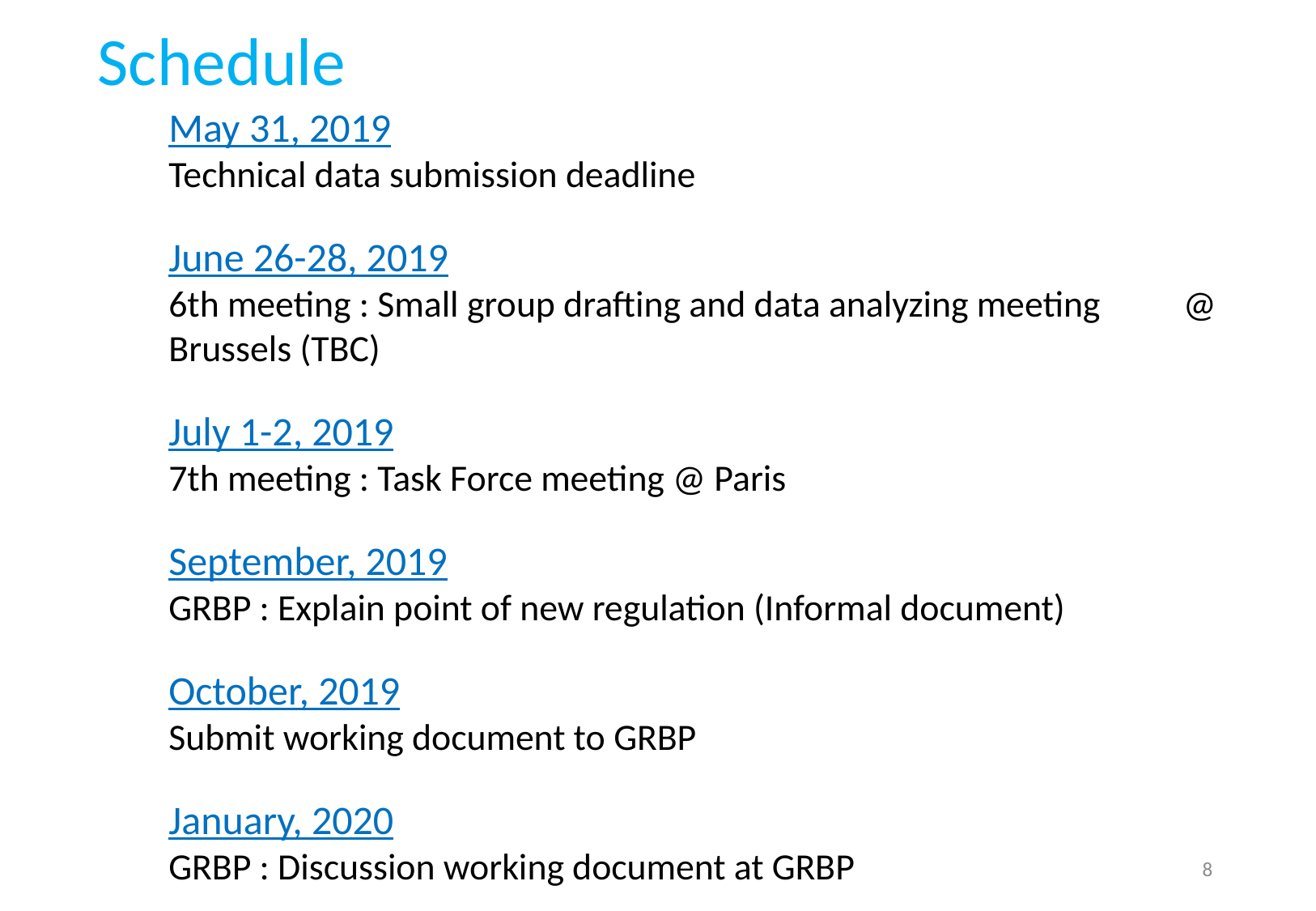

Schedule
May 31, 2019
Technical data submission deadline

June 26-28, 2019
6th meeting : Small group drafting and data analyzing meeting          @ Brussels (TBC)

July 1-2, 2019
7th meeting : Task Force meeting @ Paris

September, 2019
GRBP : Explain point of new regulation (Informal document)

October, 2019
Submit working document to GRBP

January, 2020
GRBP : Discussion working document at GRBP
8